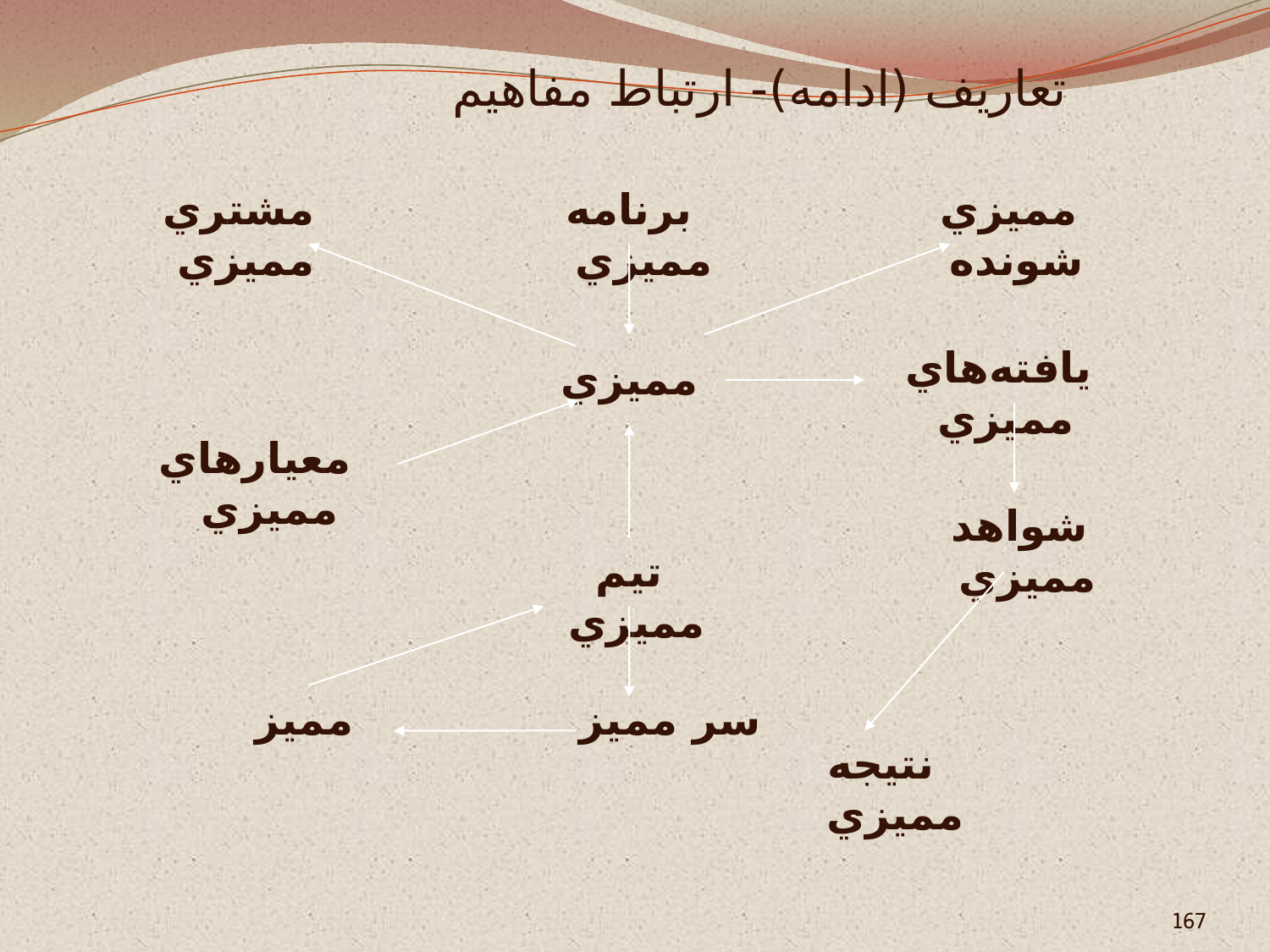

# تعاريف (ادامه)- ارتباط مفاهیم
مشتري مميزي
برنامه مميزي
مميزي شونده

يافته‌هاي مميزي
مميزي

معيارهاي مميزي

شواهد مميزي
تيم مميزي

مميز
سر ممیز

نتيجه مميزي
167